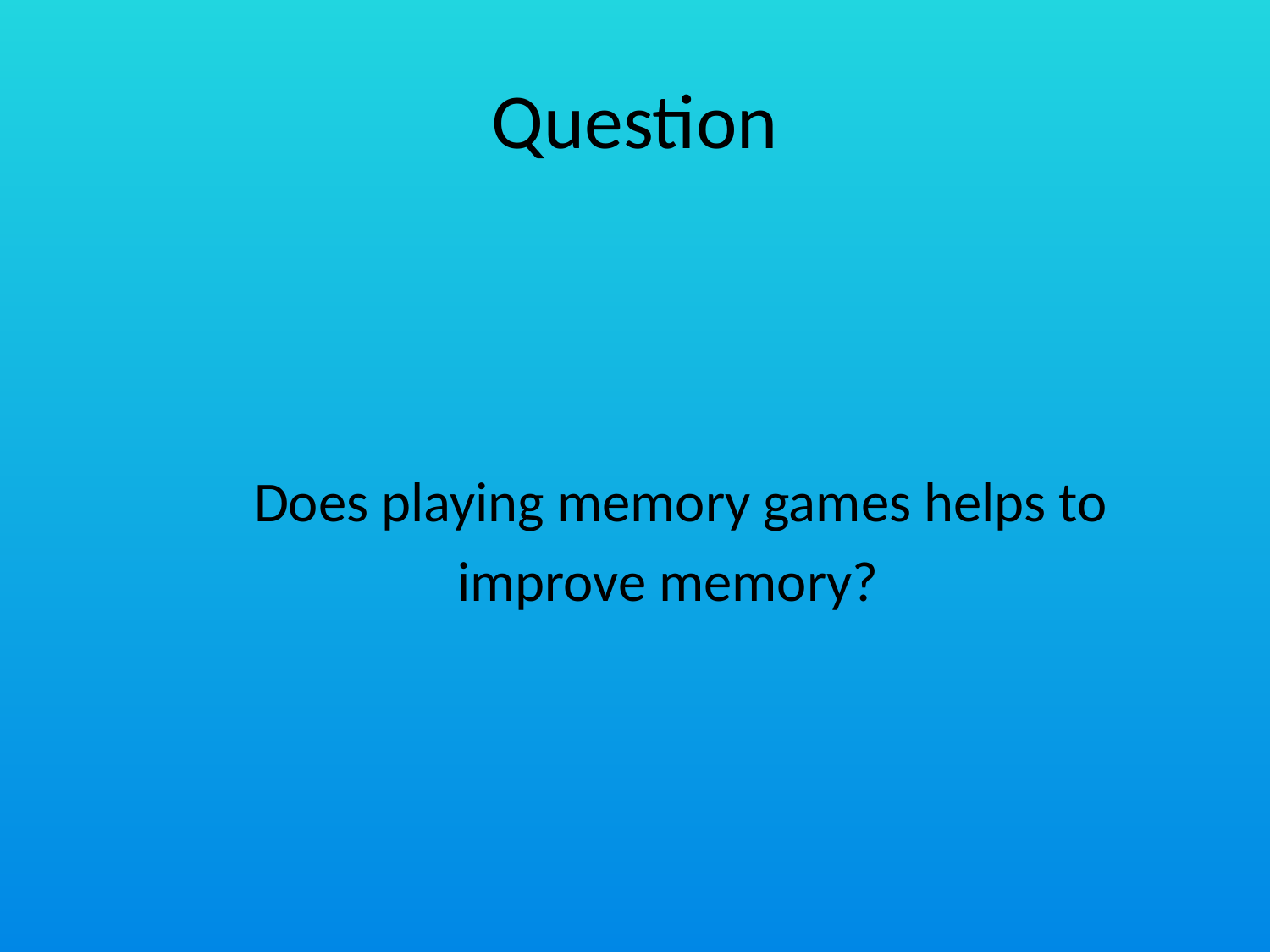

# Question

              Does playing memory games helps to
                              improve memory?